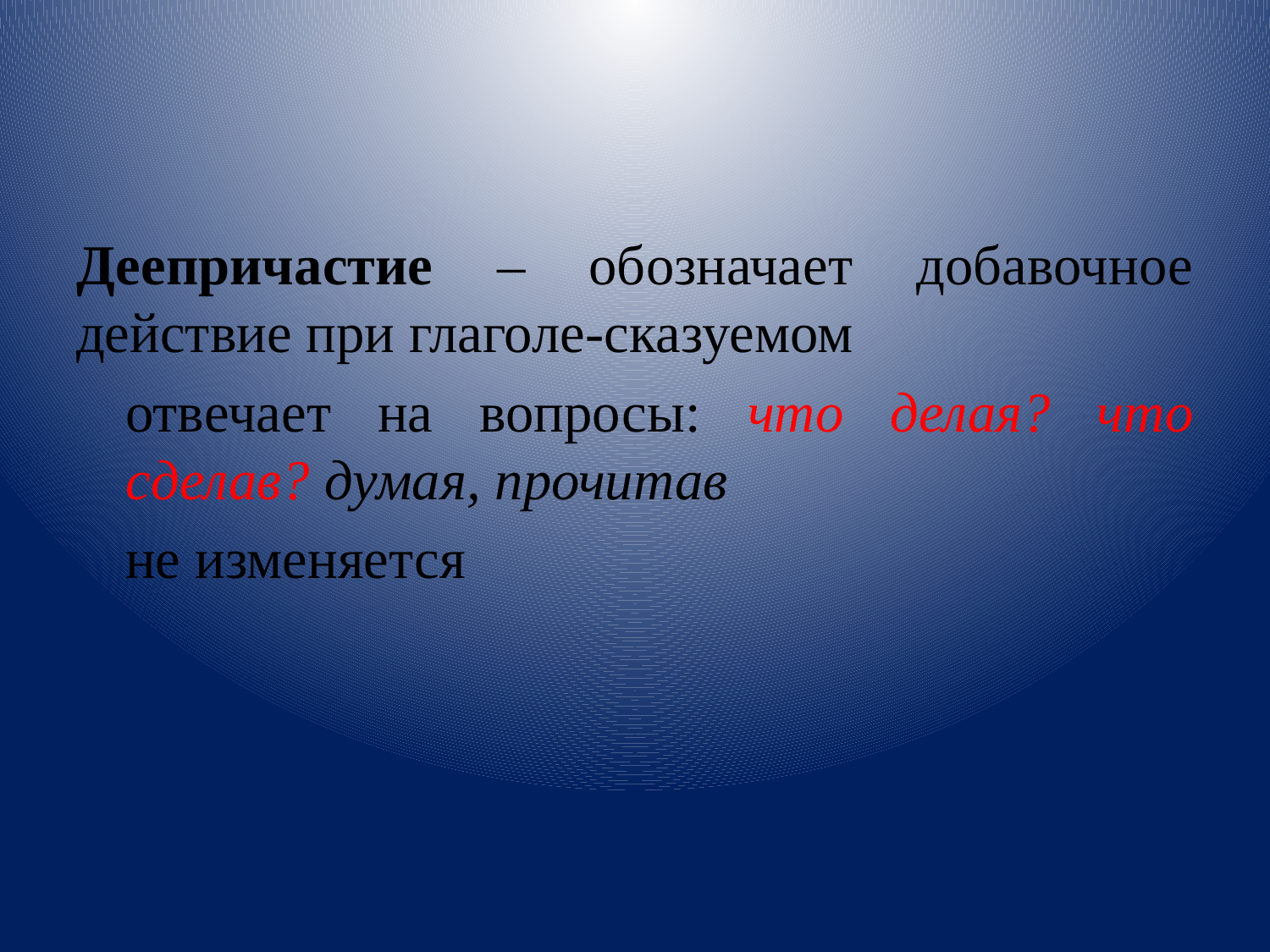

#
Деепричастие – обозначает добавочное действие при глаголе-сказуемом
отвечает на вопросы: что делая? что сделав? думая, прочитав
не изменяется